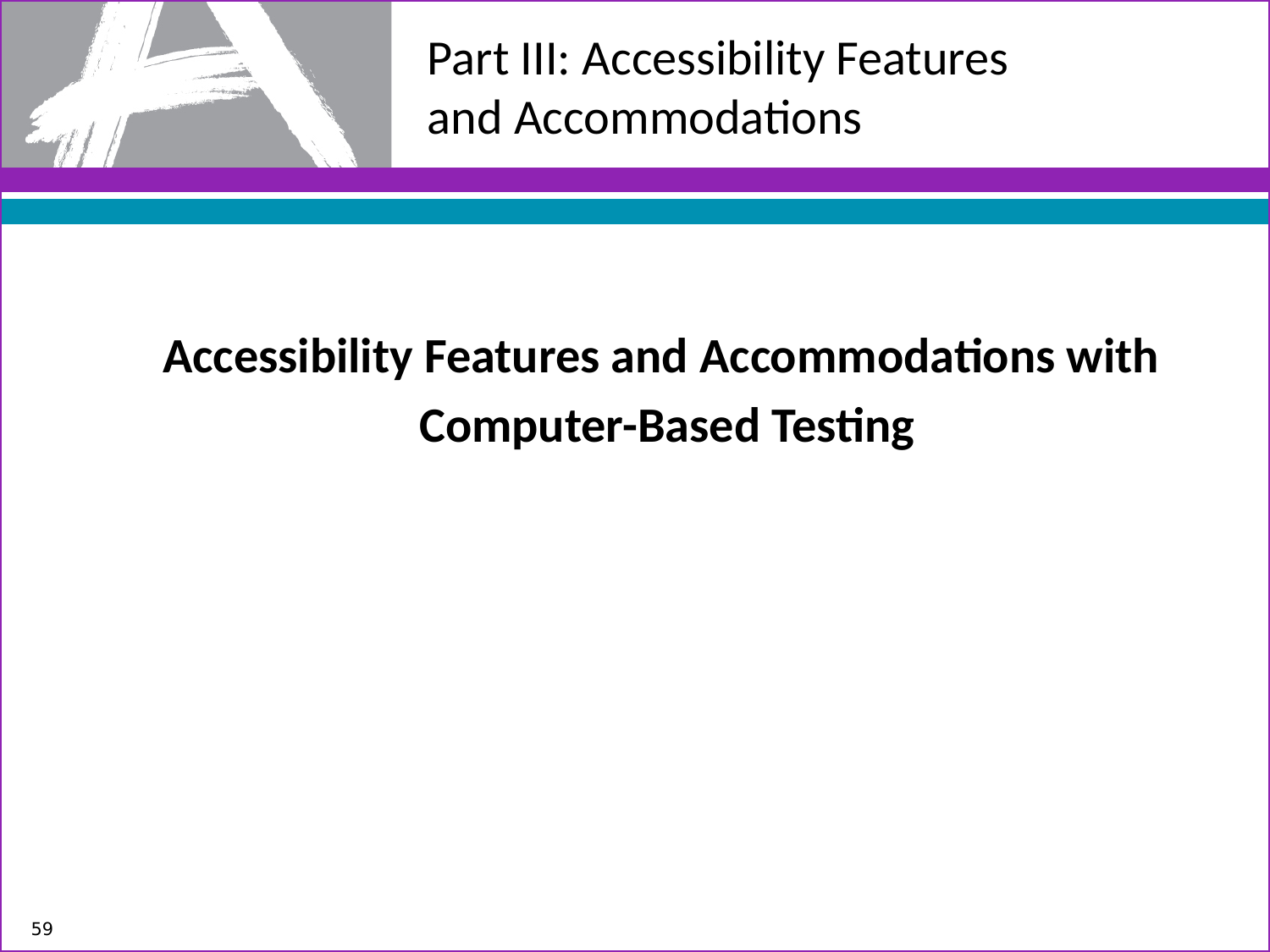

# Part III: Accessibility Features and Accommodations
Accessibility Features and Accommodations with
Computer-Based Testing
59